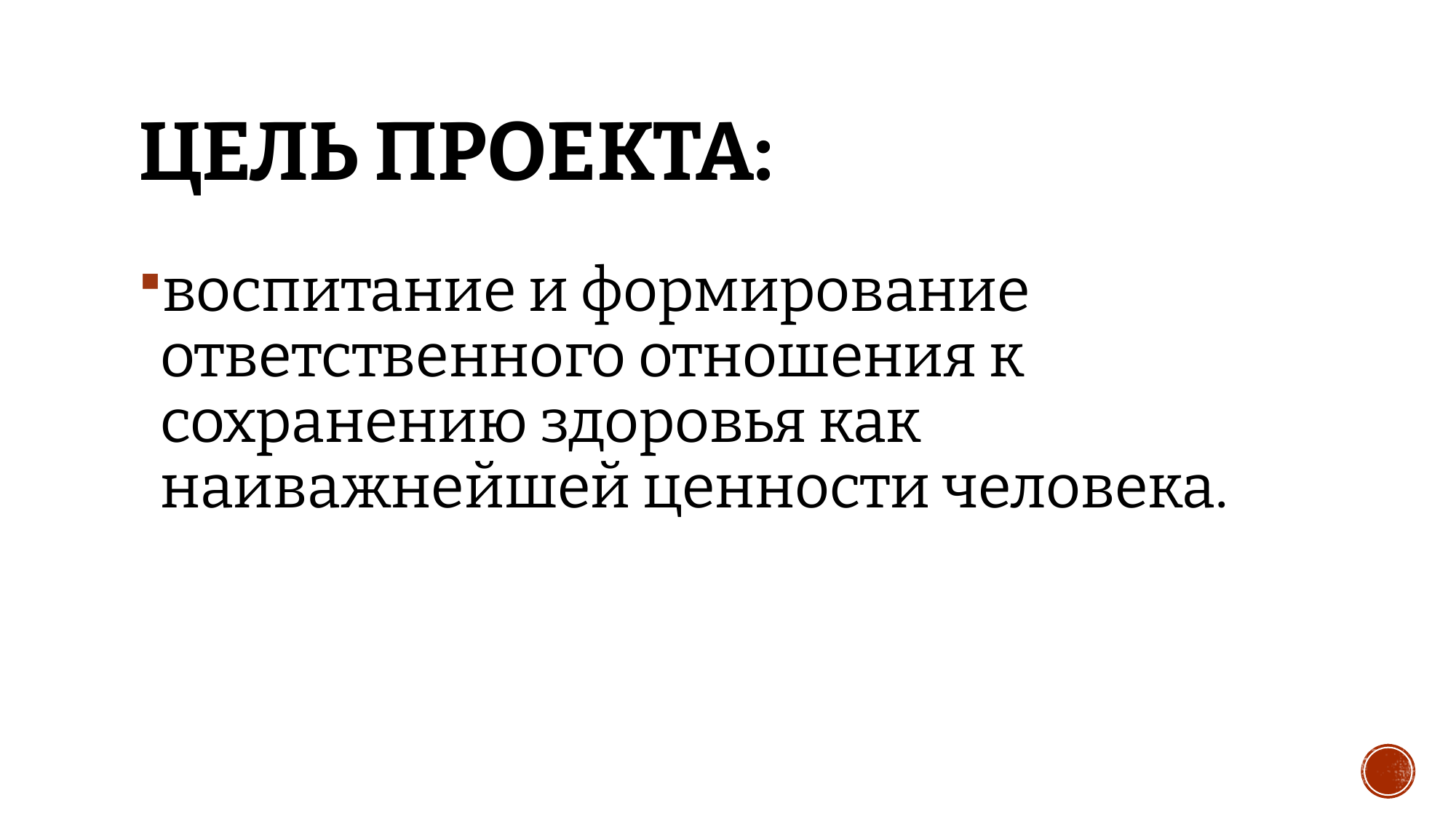

# Цель проекта:
воспитание и формирование ответственного отношения к сохранению здоровья как наиважнейшей ценности человека.